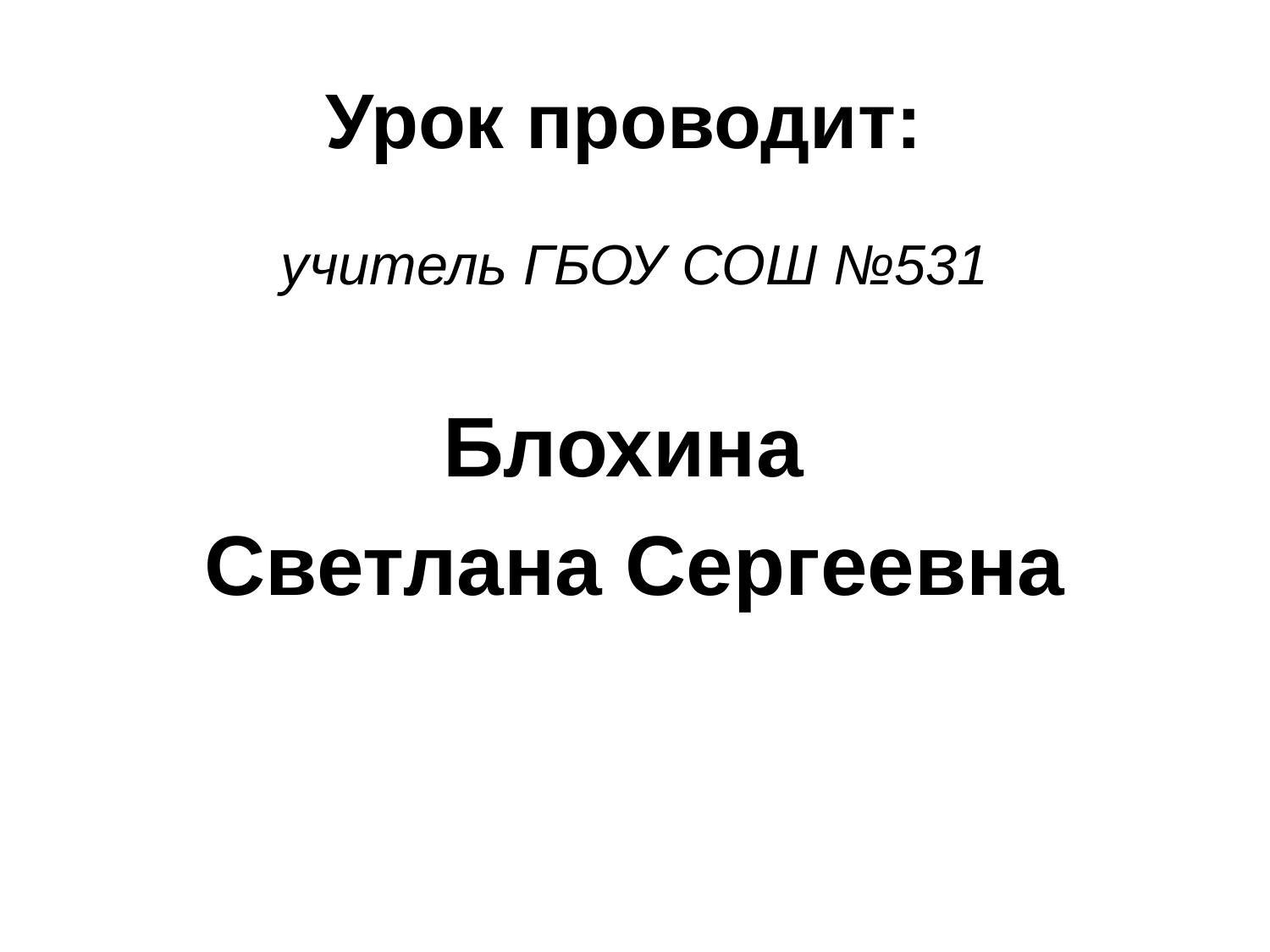

# Урок проводит:
учитель ГБОУ СОШ №531

Блохина
Светлана Сергеевна